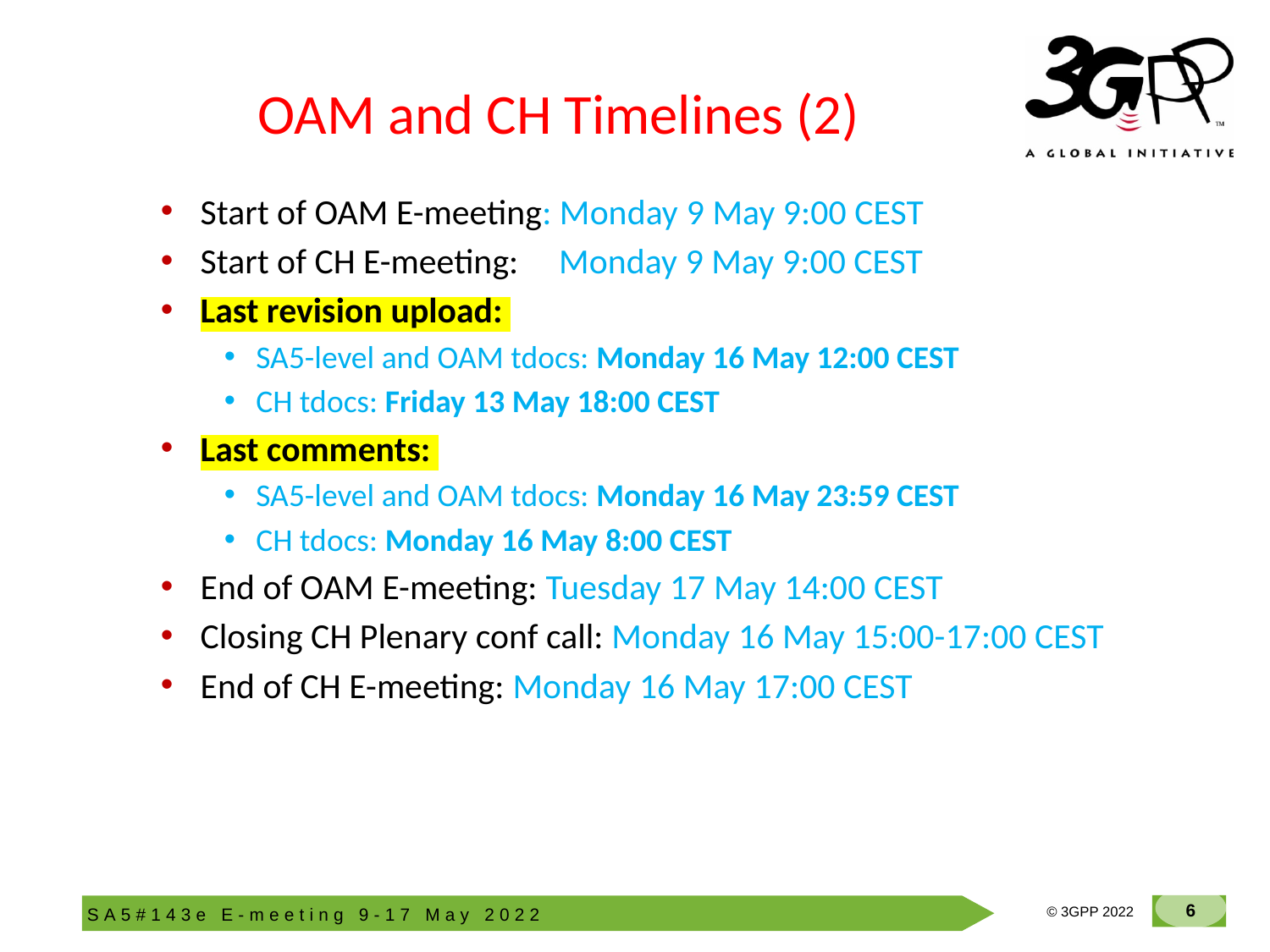

# OAM and CH Timelines (2)
Start of OAM E-meeting: Monday 9 May 9:00 CEST
Start of CH E-meeting:     Monday 9 May 9:00 CEST
Last revision upload:
SA5-level and OAM tdocs: Monday 16 May 12:00 CEST
CH tdocs: Friday 13 May 18:00 CEST
Last comments:
SA5-level and OAM tdocs: Monday 16 May 23:59 CEST
CH tdocs: Monday 16 May 8:00 CEST
End of OAM E-meeting: Tuesday 17 May 14:00 CEST
Closing CH Plenary conf call: Monday 16 May 15:00-17:00 CEST
End of CH E-meeting: Monday 16 May 17:00 CEST